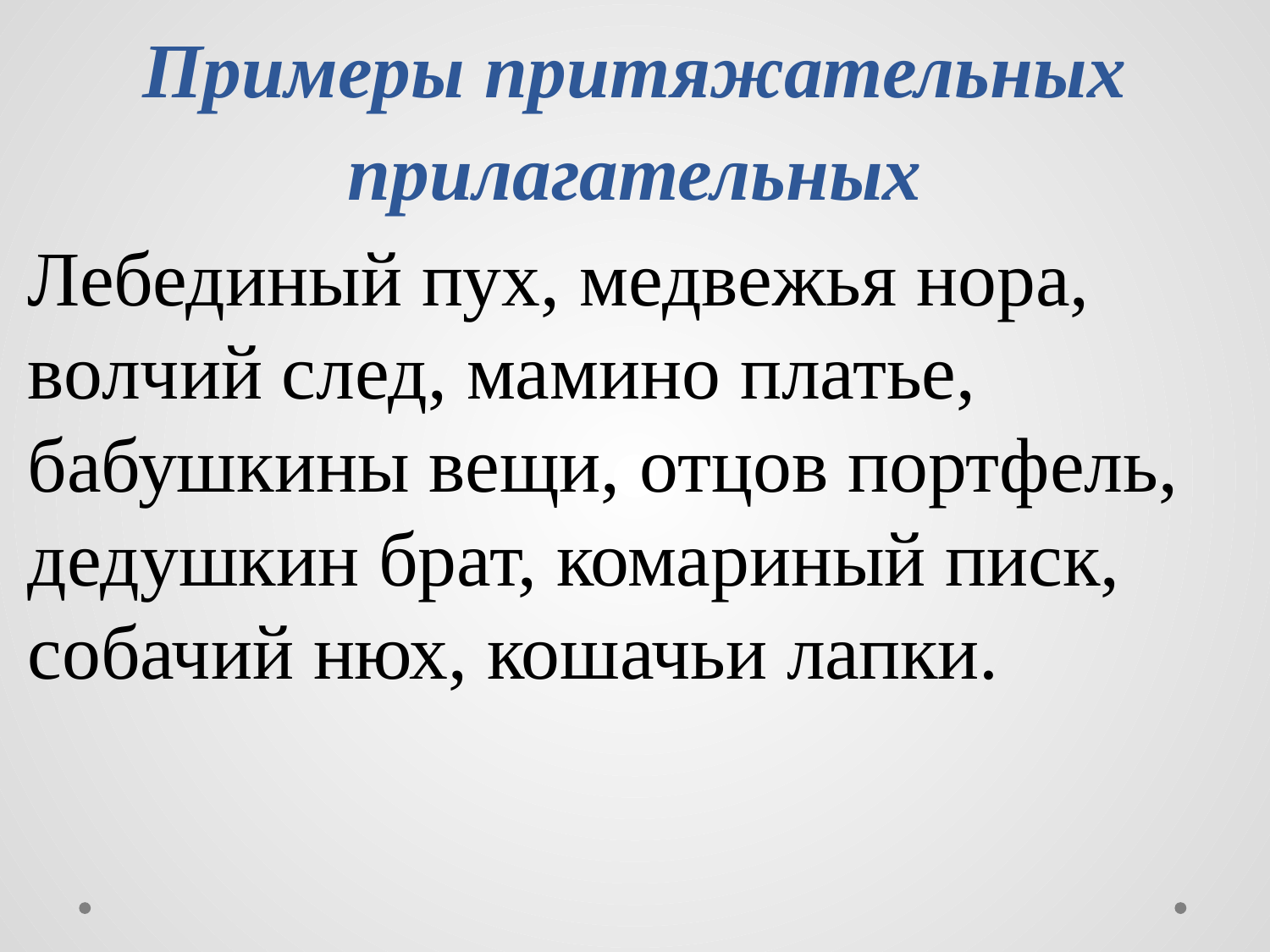

# Примеры притяжательных прилагательных
Лебединый пух, медвежья нора, волчий след, мамино платье, бабушкины вещи, отцов портфель, дедушкин брат, комариный писк, собачий нюх, кошачьи лапки.